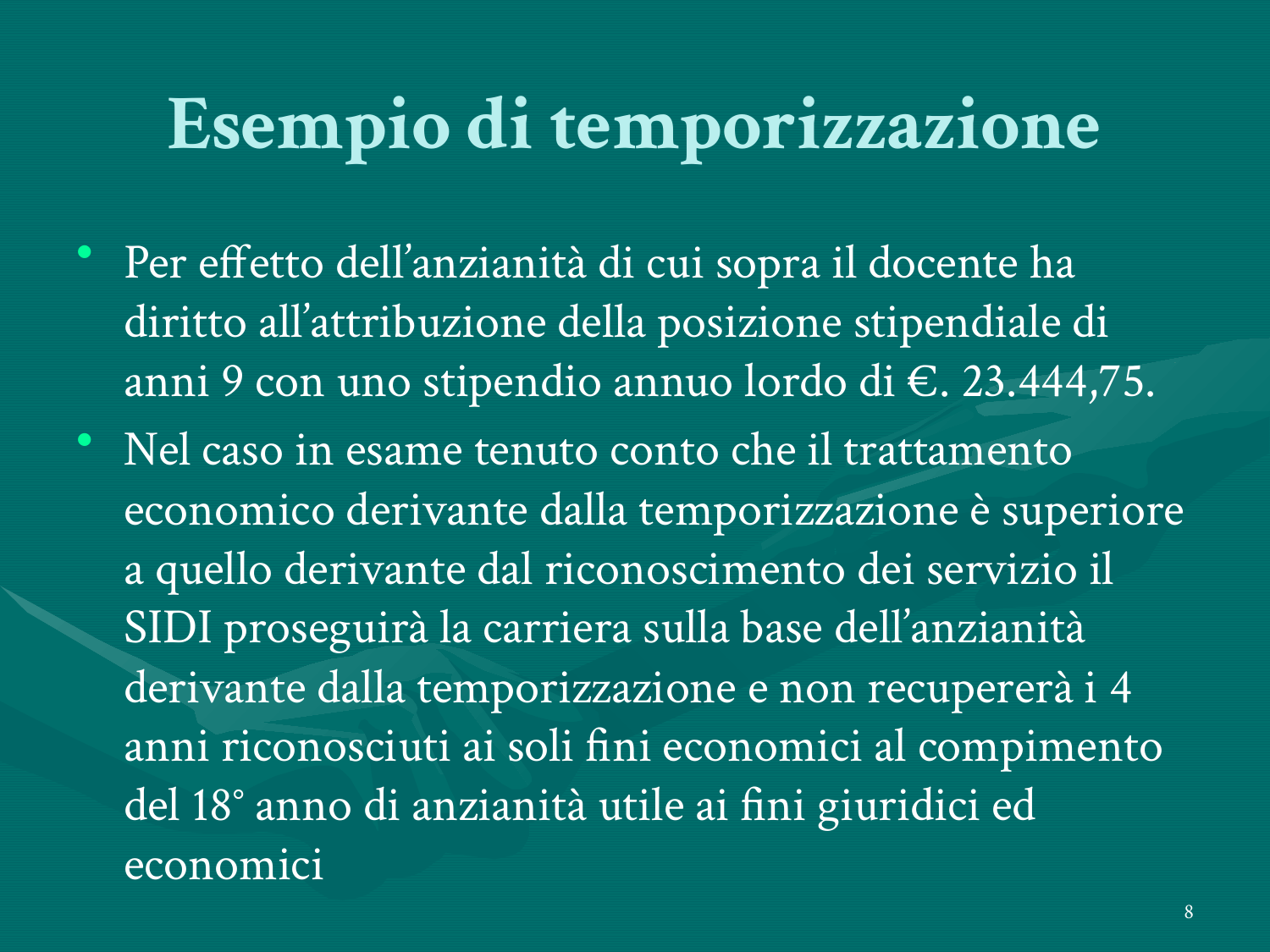

# Esempio di temporizzazione
Per effetto dell’anzianità di cui sopra il docente ha diritto all’attribuzione della posizione stipendiale di anni 9 con uno stipendio annuo lordo di €. 23.444,75.
Nel caso in esame tenuto conto che il trattamento economico derivante dalla temporizzazione è superiore a quello derivante dal riconoscimento dei servizio il SIDI proseguirà la carriera sulla base dell’anzianità derivante dalla temporizzazione e non recupererà i 4 anni riconosciuti ai soli fini economici al compimento del 18° anno di anzianità utile ai fini giuridici ed economici

8